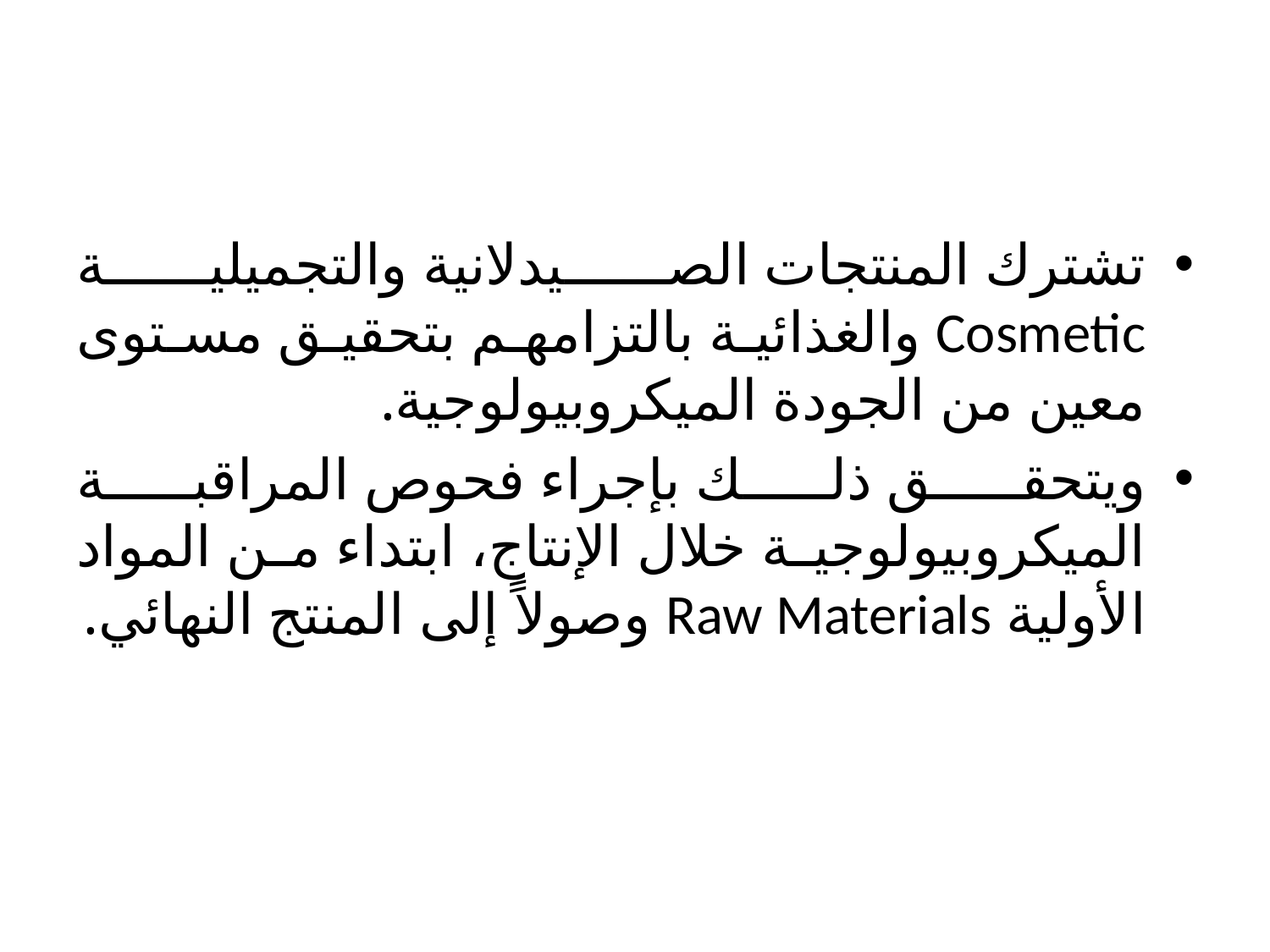

#
تشترك المنتجات الصيدلانية والتجميلية Cosmetic والغذائية بالتزامهم بتحقيق مستوى معين من الجودة الميكروبيولوجية.
ويتحقق ذلك بإجراء فحوص المراقبة الميكروبيولوجية خلال الإنتاج، ابتداء من المواد الأولية Raw Materials وصولاً إلى المنتج النهائي.